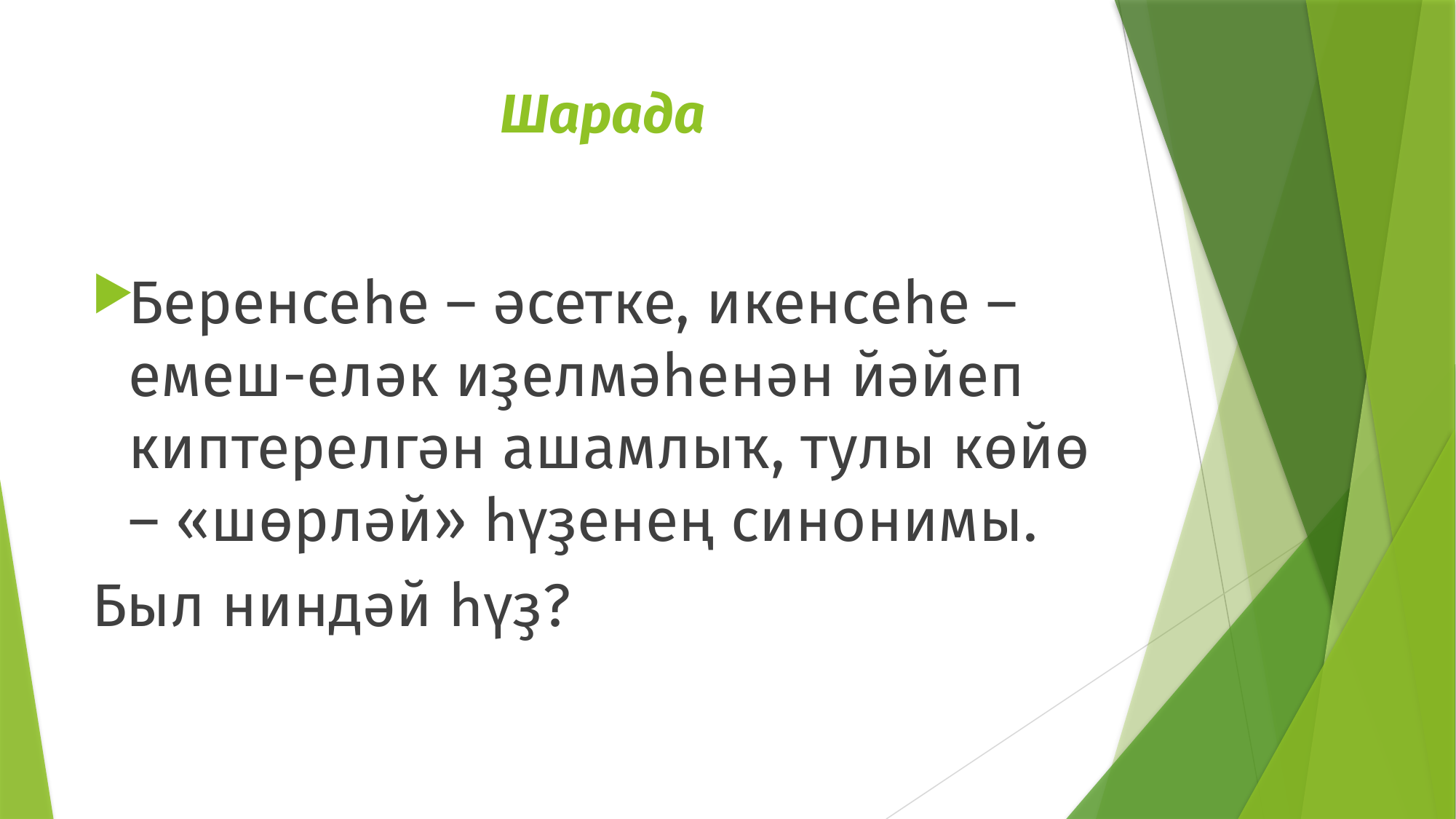

# Шарада
Беренсеһе – әсетке, икенсеһе – емеш-еләк иҙелмәһенән йәйеп киптерелгән ашамлыҡ, тулы көйө – «шөрләй» һүҙенең синонимы.
Был ниндәй һүҙ?